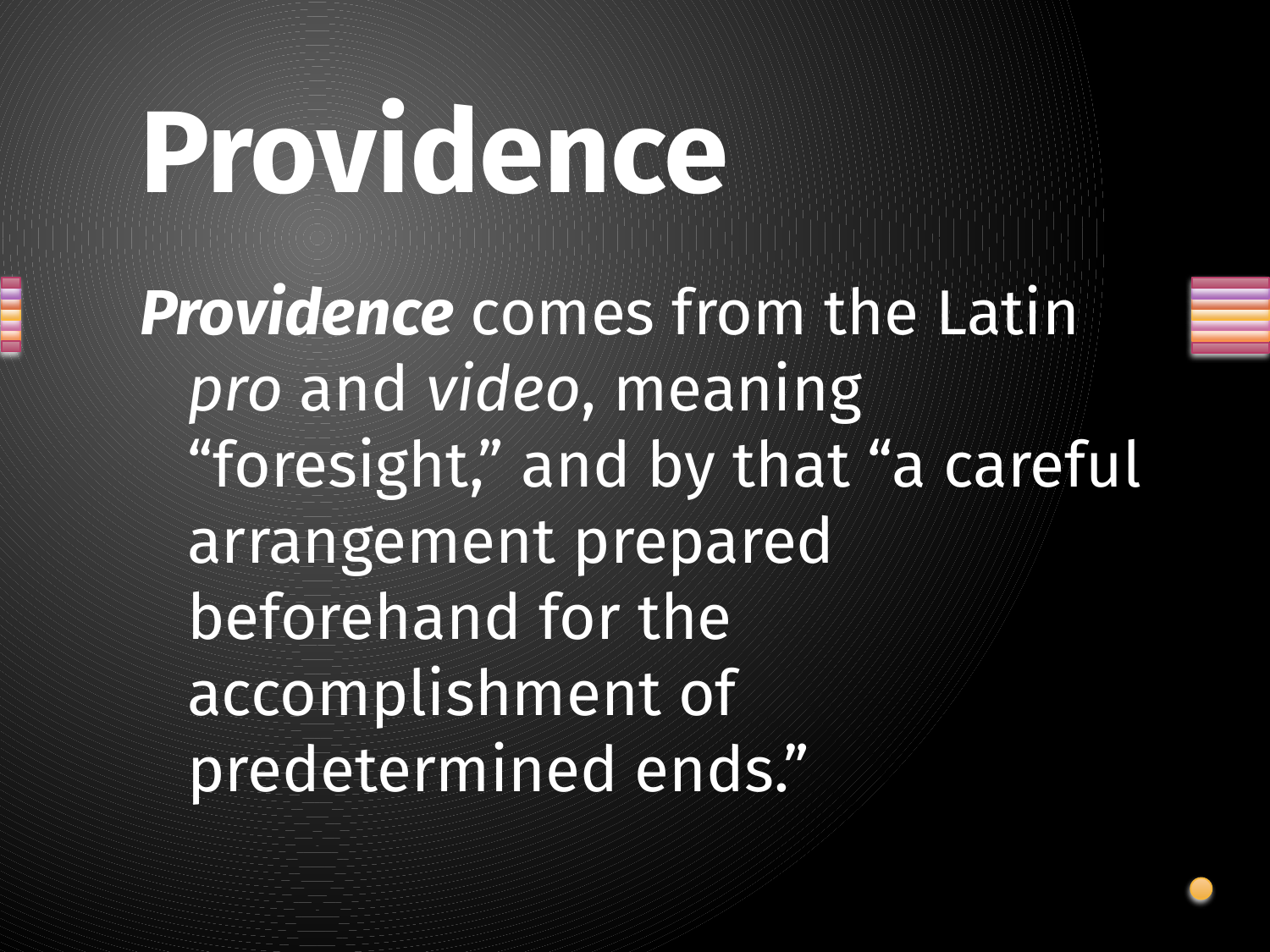

# Providence

Providence comes from the Latin  pro and video, meaning “foresight,” and by that “a careful arrangement prepared beforehand for the accomplishment of predetermined ends.”